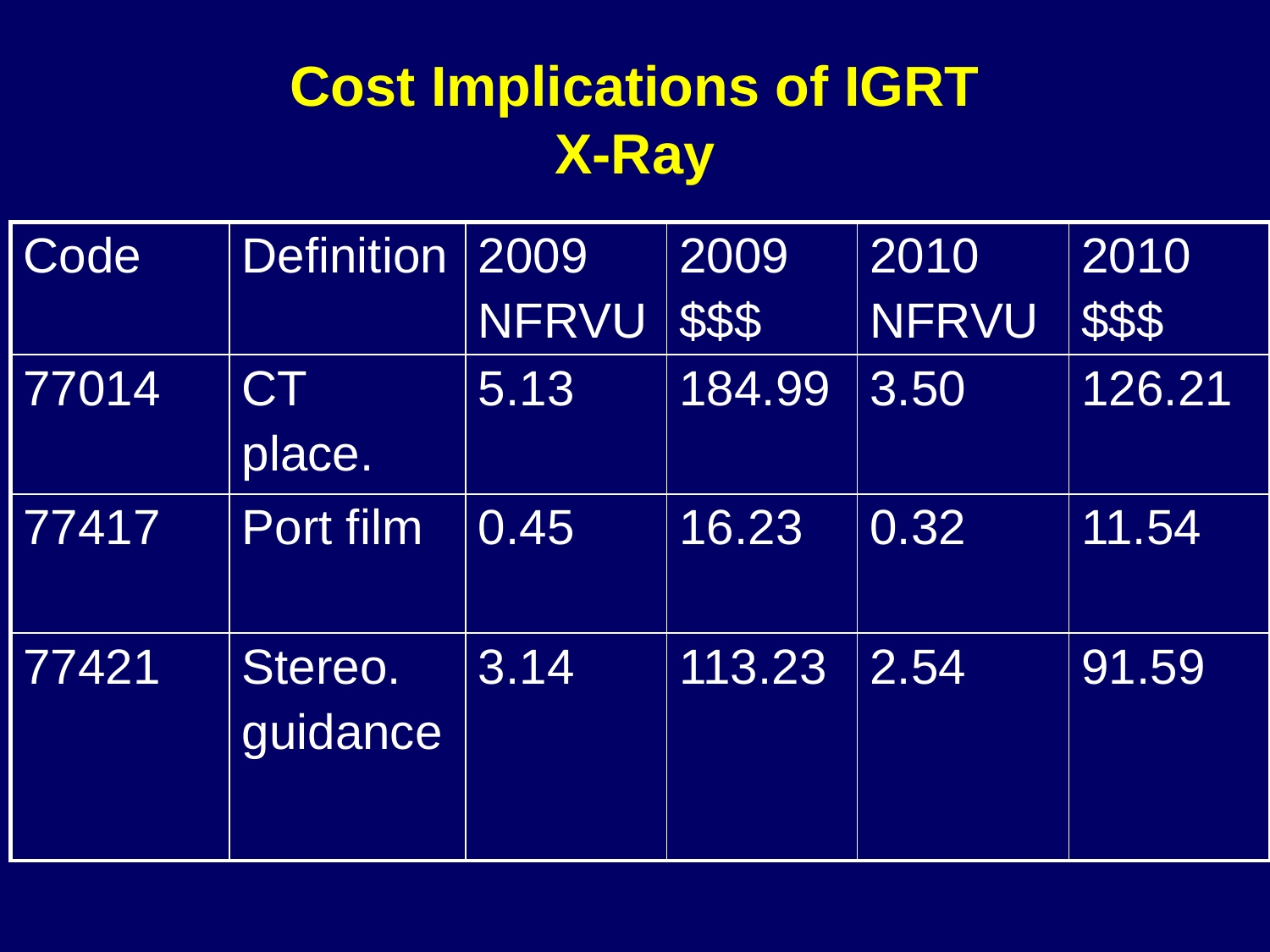

# Cost Implications of IGRT X-Ray
| Code | Definition | 2009 NFRVU | 2009 $$$ | 2010 NFRVU | 2010 $$$ |
| --- | --- | --- | --- | --- | --- |
| 77014 | CT place. | 5.13 | 184.99 | 3.50 | 126.21 |
| 77417 | Port film | 0.45 | 16.23 | 0.32 | 11.54 |
| 77421 | Stereo. guidance | 3.14 | 113.23 | 2.54 | 91.59 |